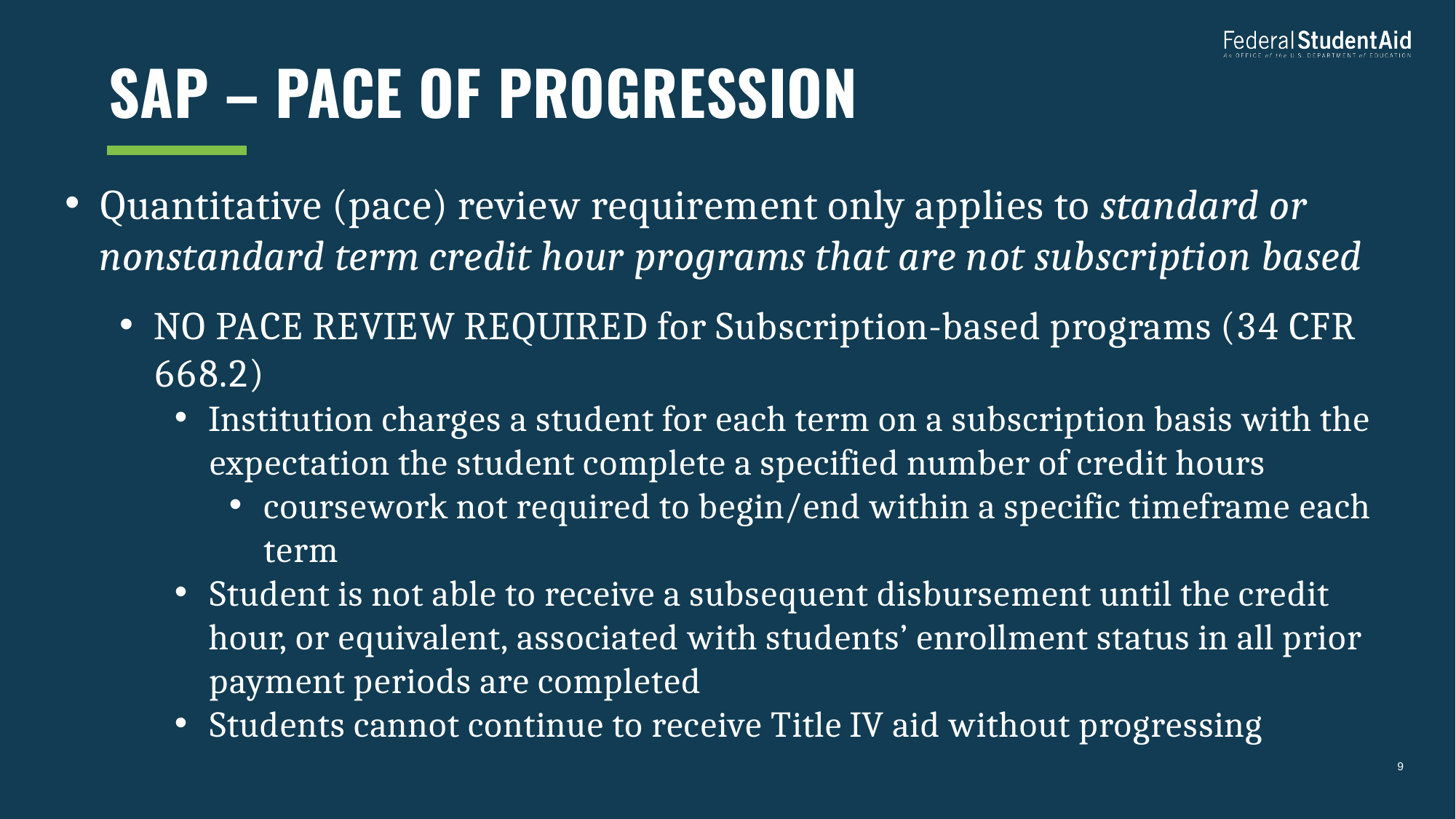

# SAP – Pace of Progression
Quantitative (pace) review requirement only applies to standard or nonstandard term credit hour programs that are not subscription based

NO PACE REVIEW REQUIRED for Subscription-based programs (34 CFR 668.2)
Institution charges a student for each term on a subscription basis with the expectation the student complete a specified number of credit hours
coursework not required to begin/end within a specific timeframe each term
Student is not able to receive a subsequent disbursement until the credit hour, or equivalent, associated with students’ enrollment status in all prior payment periods are completed
Students cannot continue to receive Title IV aid without progressing
9